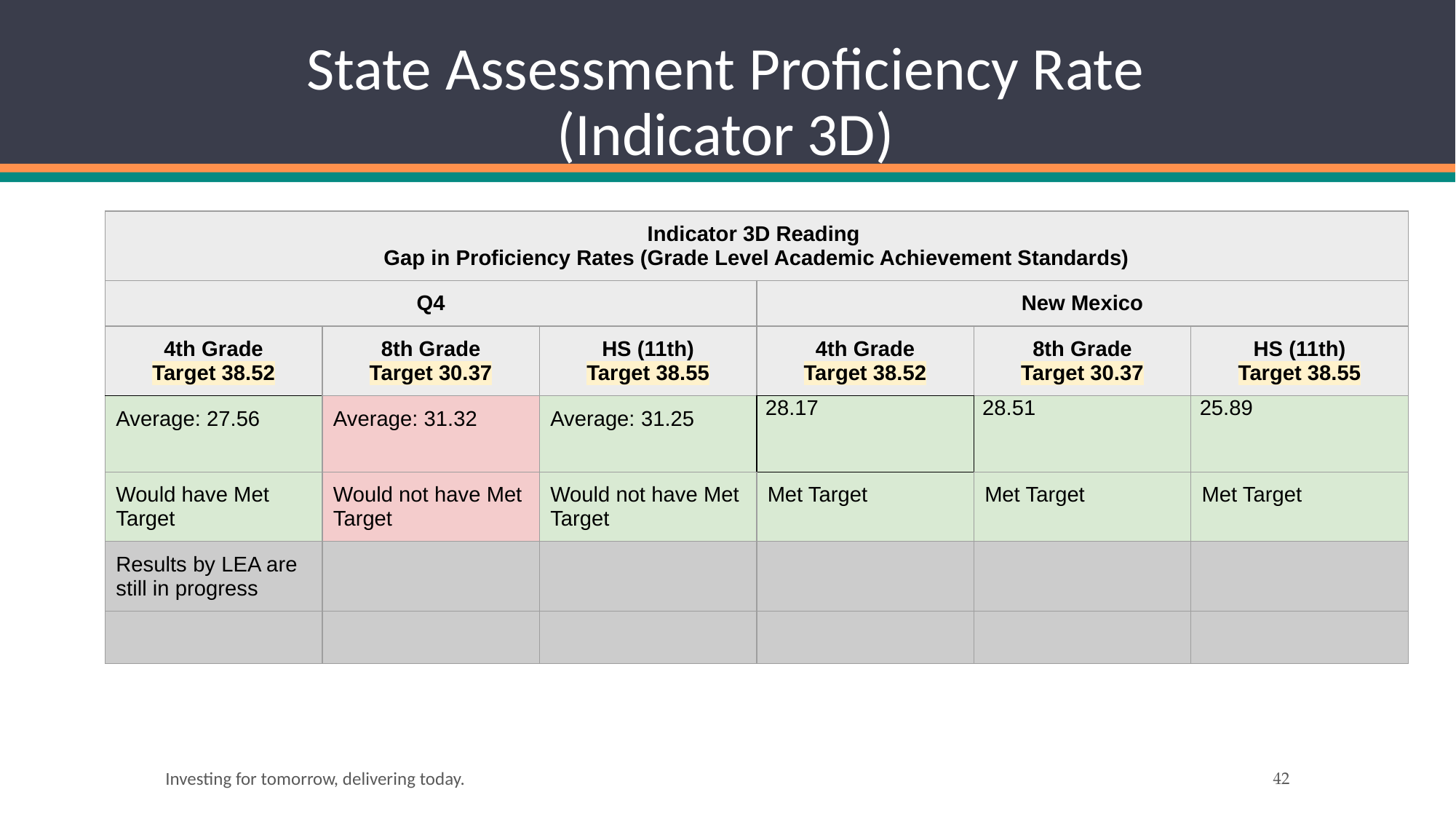

# State Assessment Proficiency Rate (Indicator 3D)
| Indicator 3D Reading Gap in Proficiency Rates (Grade Level Academic Achievement Standards) |  |  |  |  |  |
| --- | --- | --- | --- | --- | --- |
| Q4 |  |  | New Mexico |  |  |
| 4th Grade Target 38.52 | 8th Grade Target 30.37 | HS (11th) Target 38.55 | 4th Grade Target 38.52 | 8th Grade Target 30.37 | HS (11th) Target 38.55 |
| Average: 27.56 | Average: 31.32 | Average: 31.25 | 28.17 | 28.51 | 25.89 |
| Would have Met Target | Would not have Met Target | Would not have Met Target | Met Target | Met Target | Met Target |
| Results by LEA are still in progress |  |  |  |  |  |
|  |  |  |  |  |  |
Investing for tomorrow, delivering today.
42